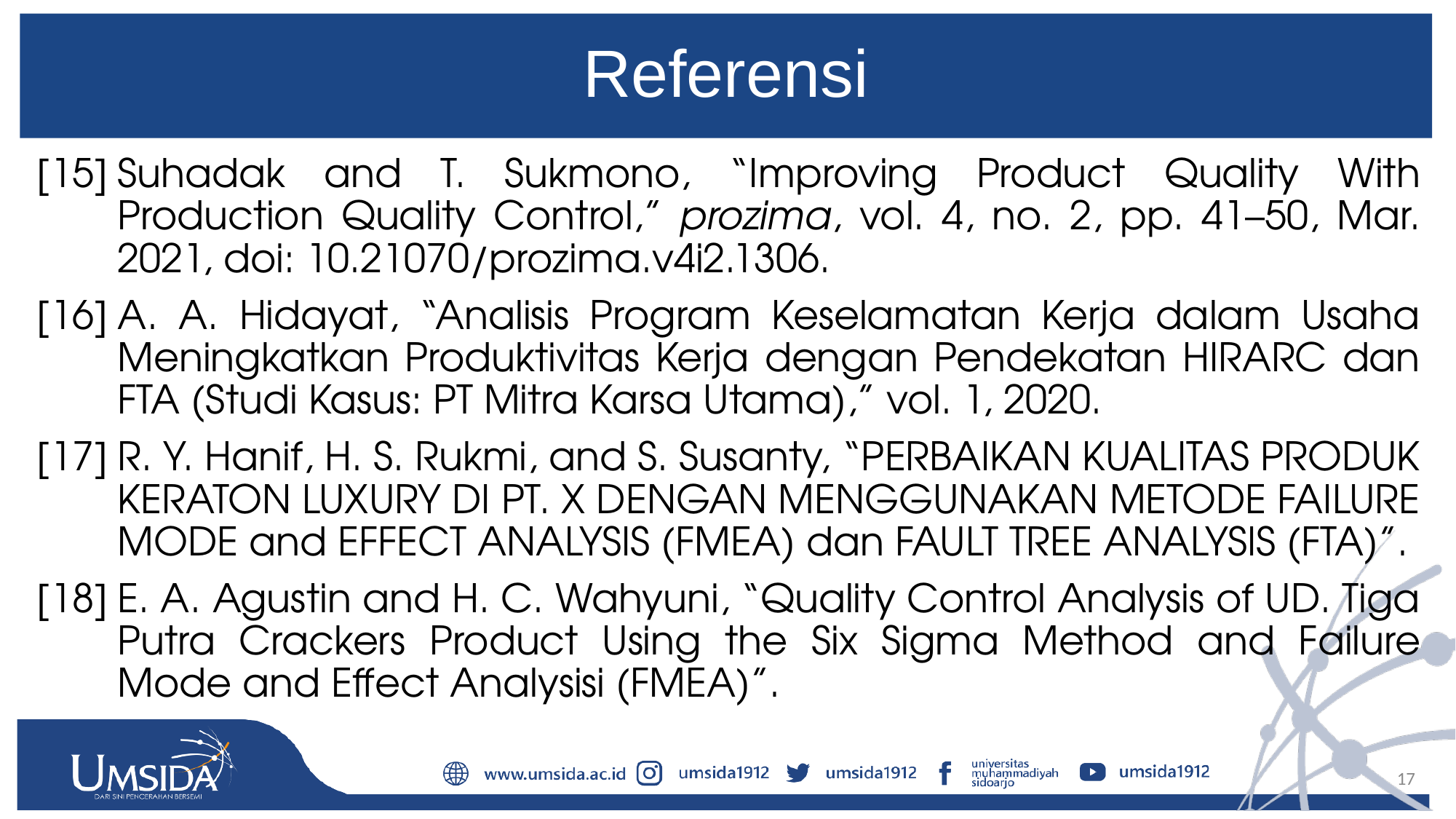

# Referensi
[15]	Suhadak and T. Sukmono, “Improving Product Quality With Production Quality Control,” prozima, vol. 4, no. 2, pp. 41–50, Mar. 2021, doi: 10.21070/prozima.v4i2.1306.
[16]	A. A. Hidayat, “Analisis Program Keselamatan Kerja dalam Usaha Meningkatkan Produktivitas Kerja dengan Pendekatan HIRARC dan FTA (Studi Kasus: PT Mitra Karsa Utama),” vol. 1, 2020.
[17]	R. Y. Hanif, H. S. Rukmi, and S. Susanty, “PERBAIKAN KUALITAS PRODUK KERATON LUXURY DI PT. X DENGAN MENGGUNAKAN METODE FAILURE MODE and EFFECT ANALYSIS (FMEA) dan FAULT TREE ANALYSIS (FTA)”.
[18]	E. A. Agustin and H. C. Wahyuni, “Quality Control Analysis of UD. Tiga Putra Crackers Product Using the Six Sigma Method and Failure Mode and Effect Analysisi (FMEA)”.